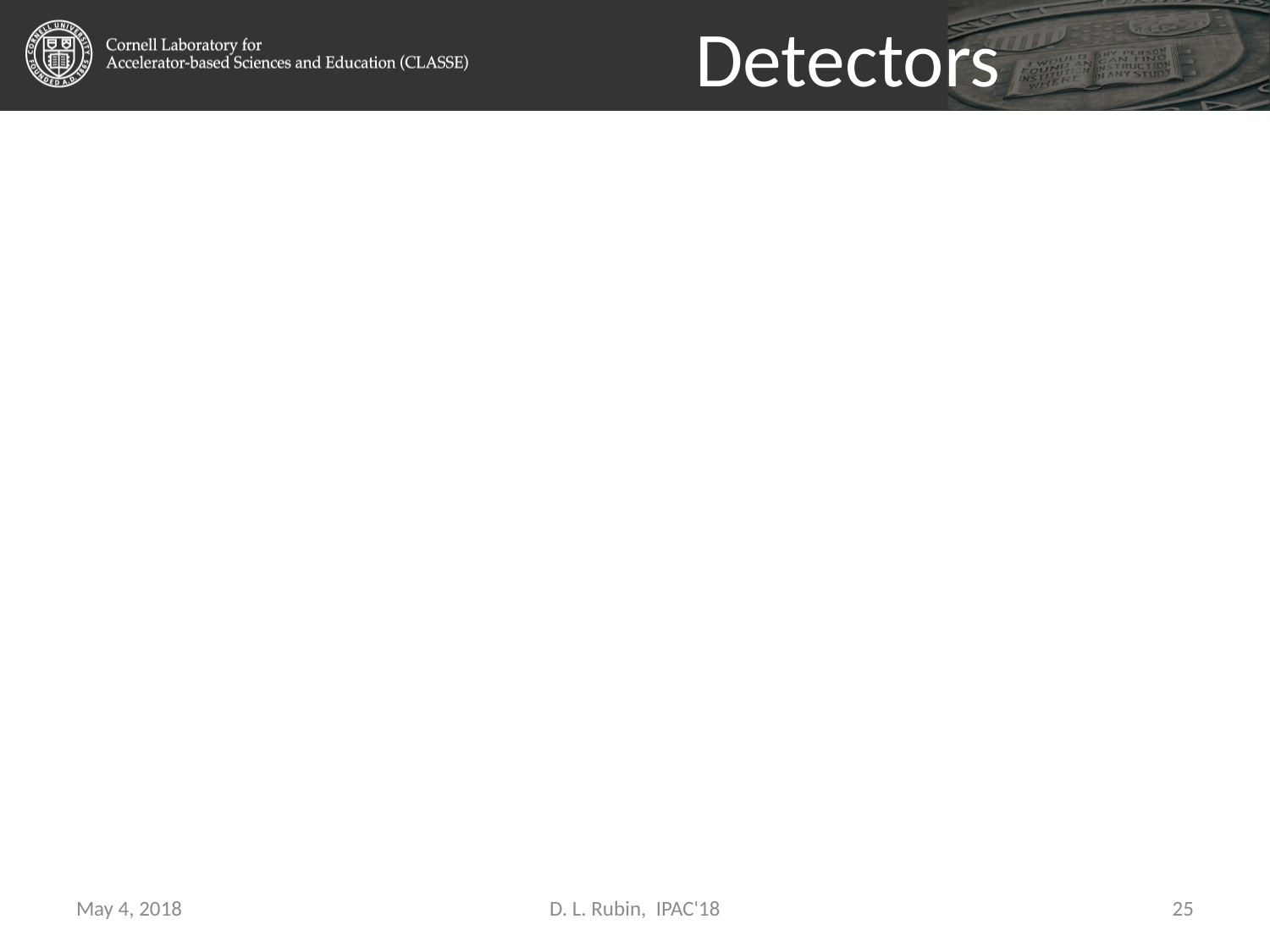

# Detectors
May 4, 2018
D. L. Rubin,  IPAC'18
25